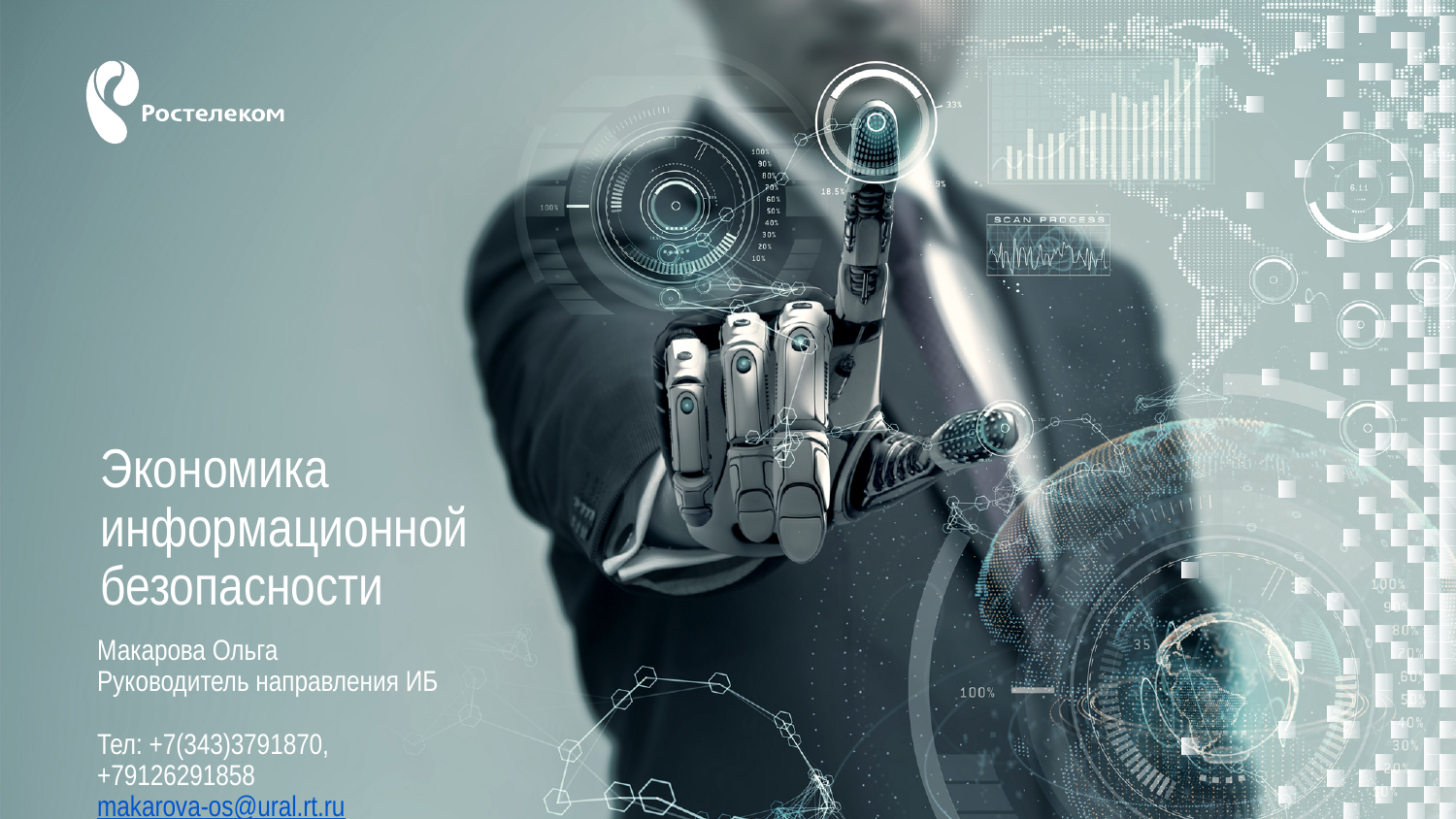

# Экономика информационной безопасности
Макарова Ольга
Руководитель направления ИБ

Тел: +7(343)3791870, +79126291858
makarova-os@ural.rt.ru